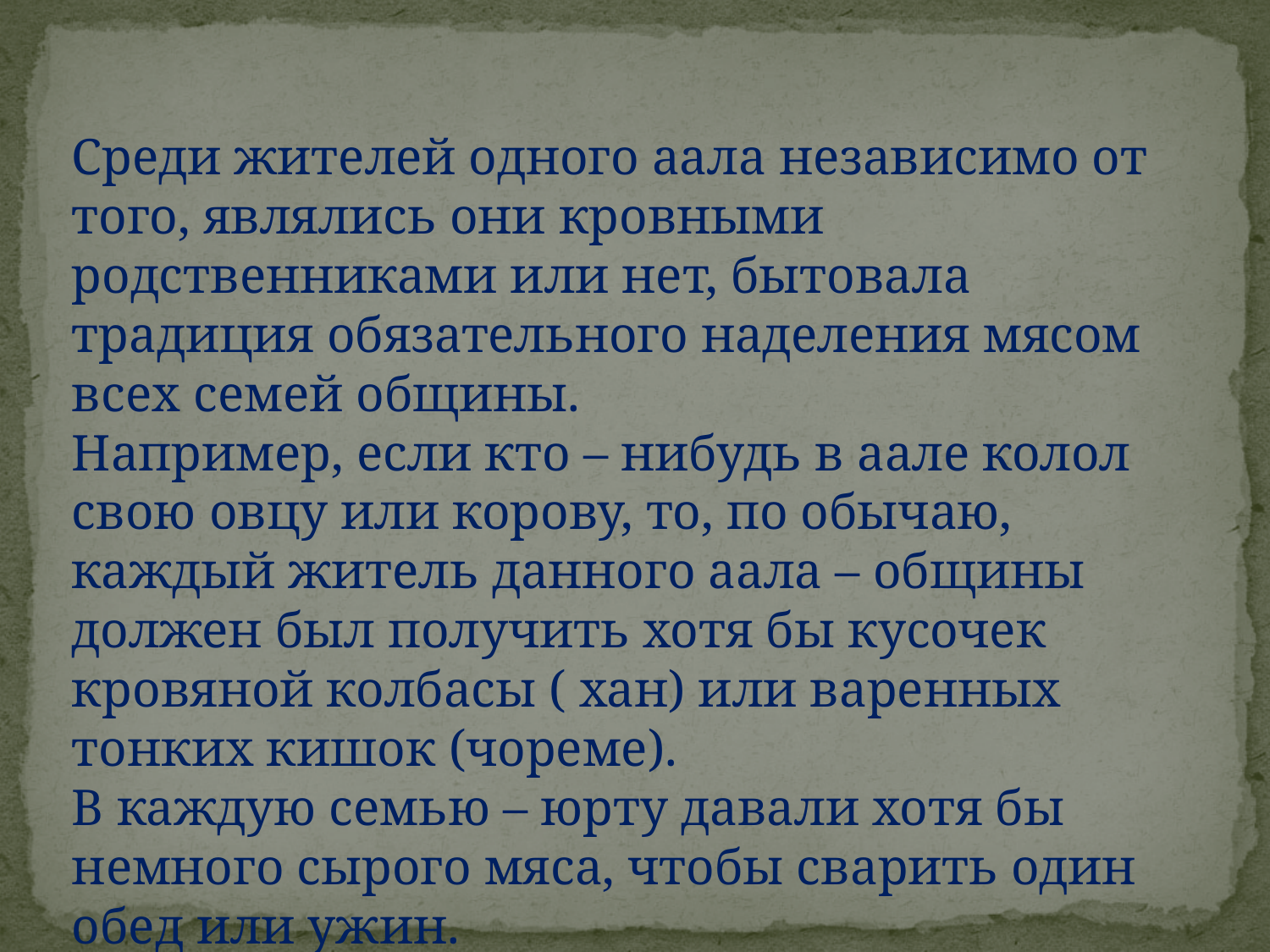

Среди жителей одного аала независимо от того, являлись они кровными родственниками или нет, бытовала традиция обязательного наделения мясом всех семей общины.
Например, если кто – нибудь в аале колол свою овцу или корову, то, по обычаю, каждый житель данного аала – общины должен был получить хотя бы кусочек кровяной колбасы ( хан) или варенных тонких кишок (чореме).
В каждую семью – юрту давали хотя бы немного сырого мяса, чтобы сварить один обед или ужин.